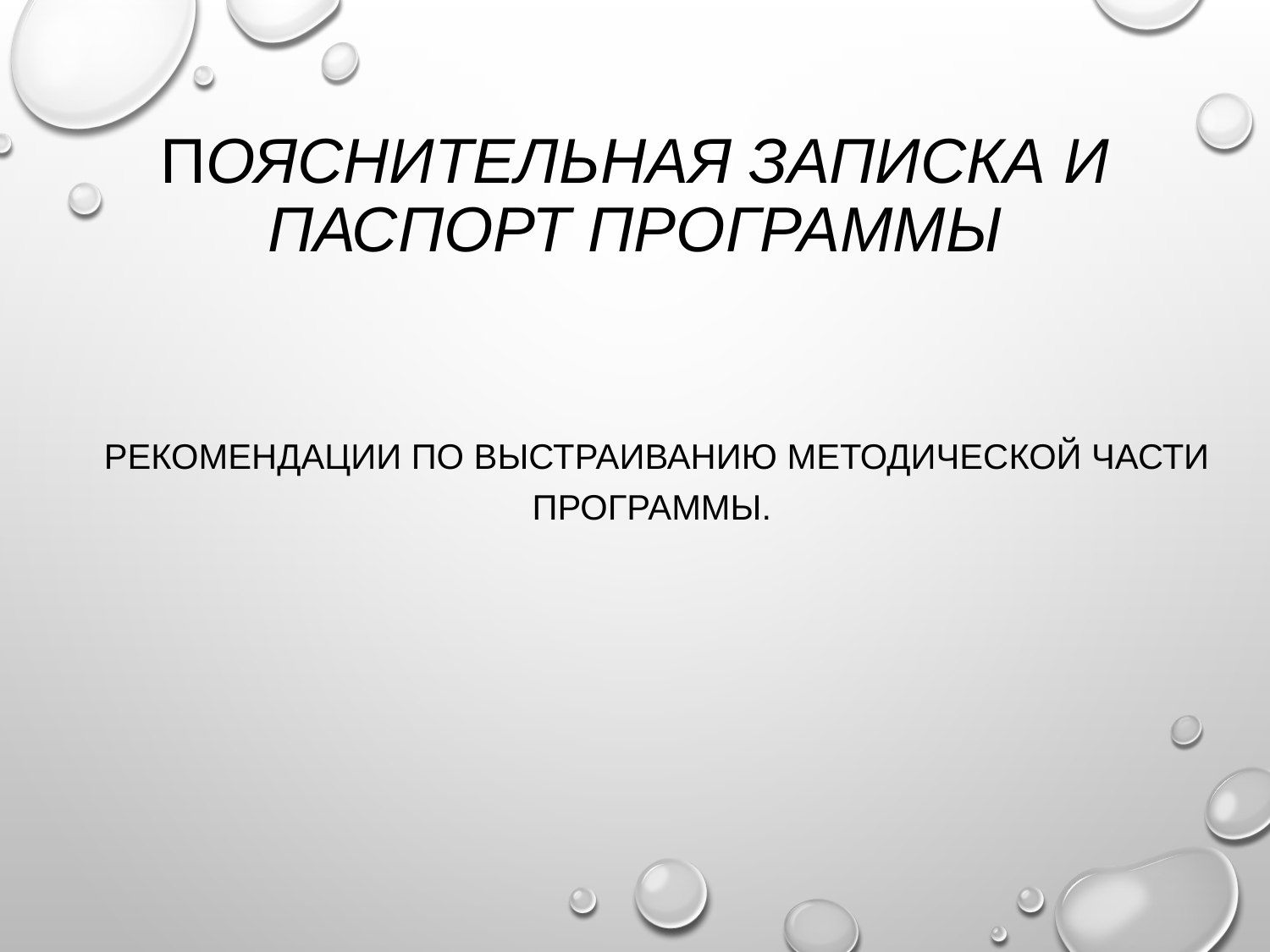

# Пояснительная записка и паспорт Программы

рекомендации по выстраиванию методической части Программы.